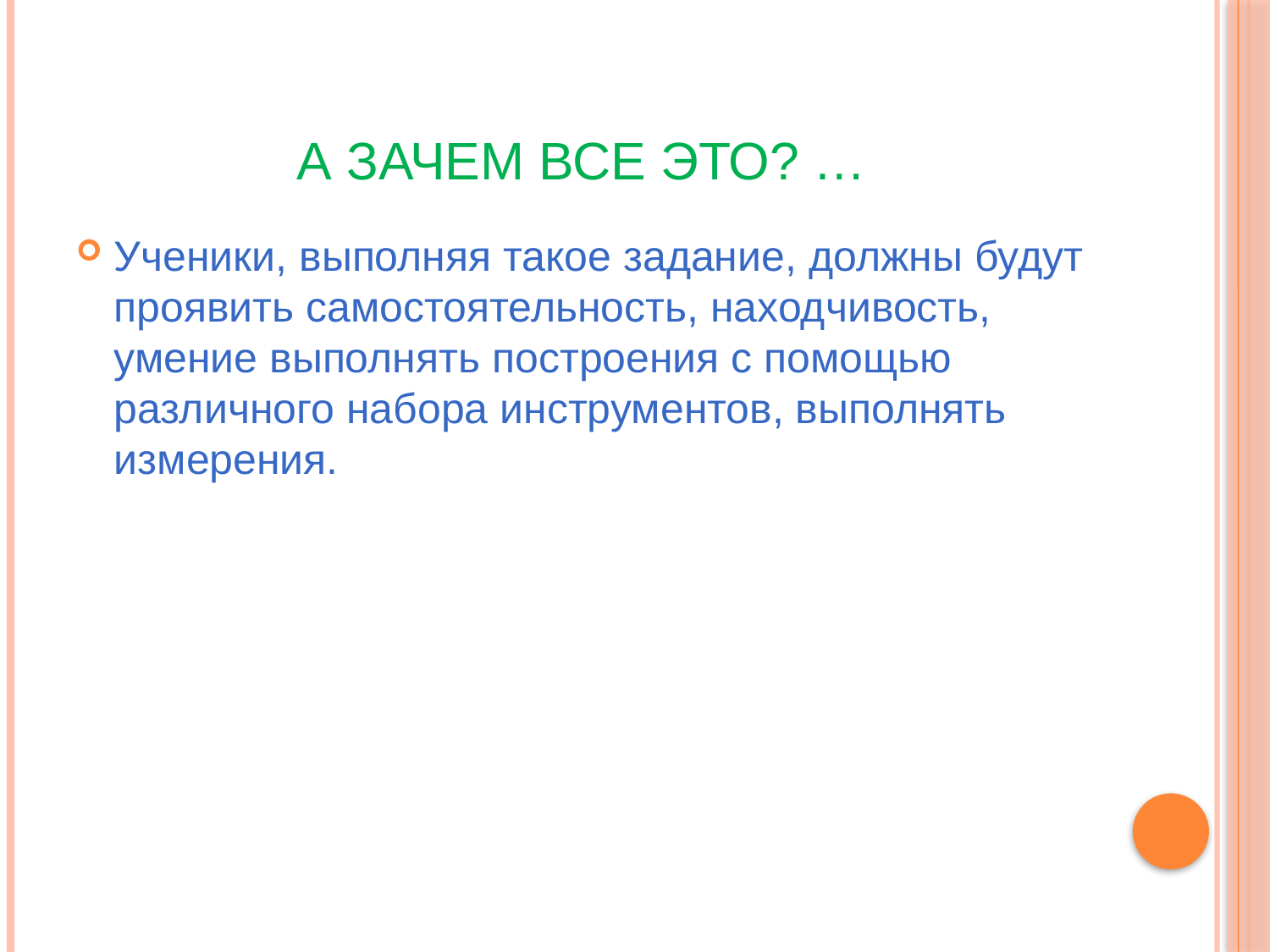

# А зачем все это? …
Ученики, выполняя такое задание, должны будут проявить самостоятельность, находчивость, умение выполнять построения с помощью различного набора инструментов, выполнять измерения.